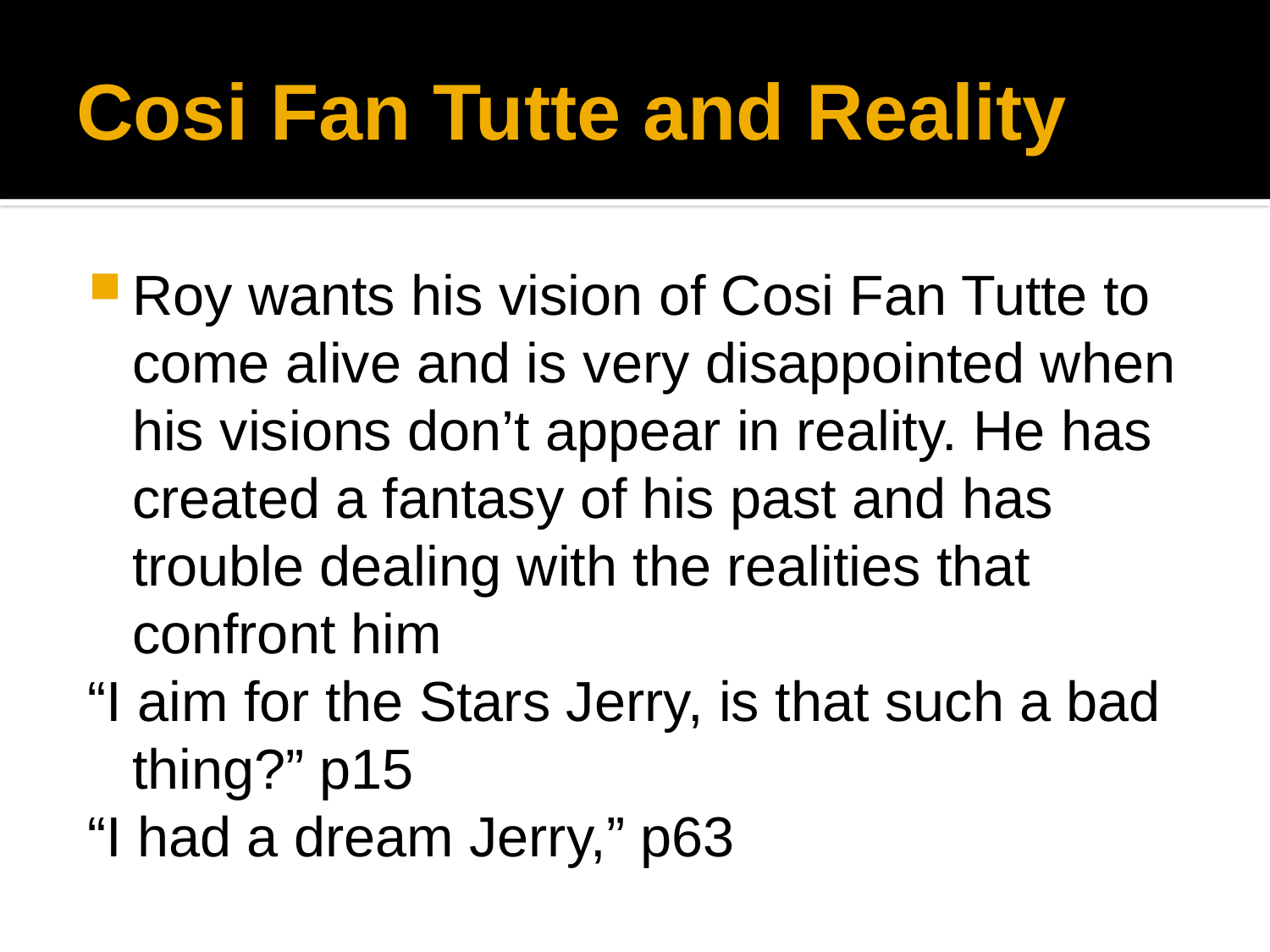

# Cosi Fan Tutte and Reality
Roy wants his vision of Cosi Fan Tutte to come alive and is very disappointed when his visions don’t appear in reality. He has created a fantasy of his past and has trouble dealing with the realities that confront him
“I aim for the Stars Jerry, is that such a bad thing?” p15
“I had a dream Jerry,” p63